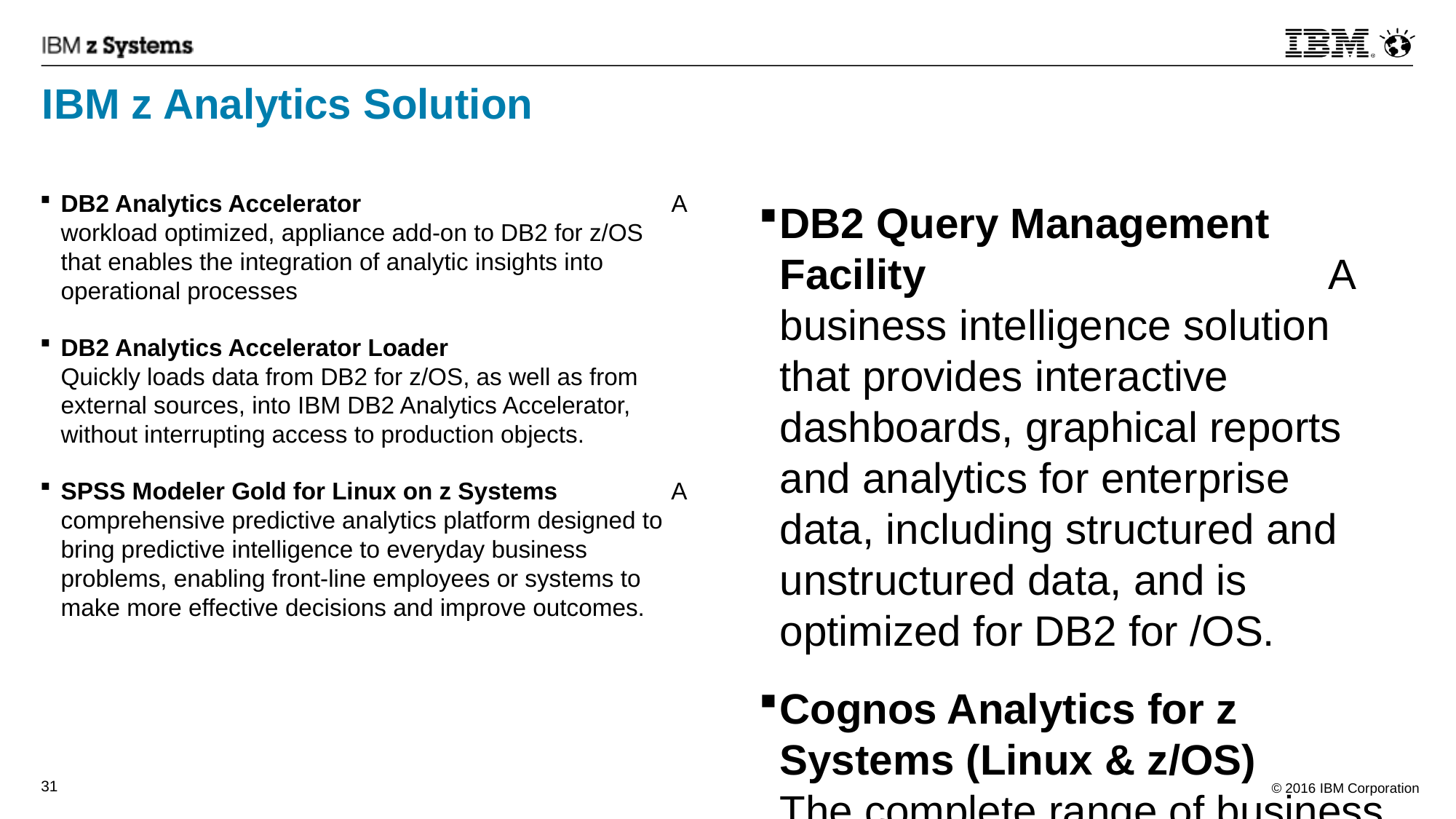

# IBM z Analytics Solution
DB2 Analytics Accelerator                                              A workload optimized, appliance add-on to DB2 for z/OS that enables the integration of analytic insights into operational processes
DB2 Analytics Accelerator Loader                              Quickly loads data from DB2 for z/OS, as well as from external sources, into IBM DB2 Analytics Accelerator, without interrupting access to production objects.
SPSS Modeler Gold for Linux on z Systems                 A comprehensive predictive analytics platform designed to bring predictive intelligence to everyday business problems, enabling front-line employees or systems to make more effective decisions and improve outcomes.
DB2 Query Management Facility                                  A business intelligence solution that provides interactive dashboards, graphical reports and analytics for enterprise data, including structured and unstructured data, and is optimized for DB2 for /OS.
Cognos Analytics for z Systems (Linux & z/OS)       The complete range of business intelligence capabilities: reporting, analysis, dashboards, real-time monitoring, collaboration and mobile BI
DB2 for z/OS engine and Tools                              Advanced database server & data management tools for transactions, analytics & data warehousing.